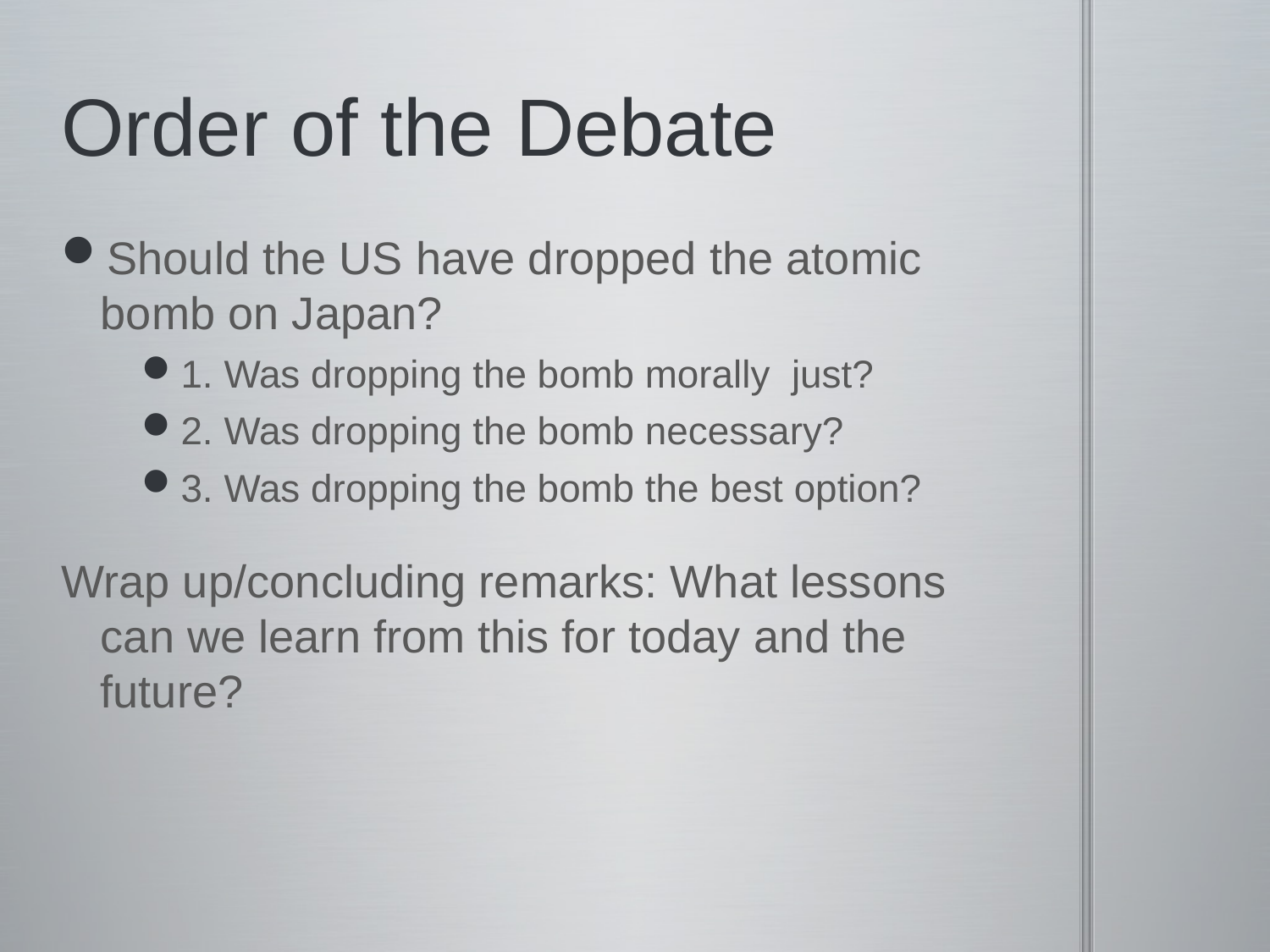

# Order of the Debate
Should the US have dropped the atomic bomb on Japan?
1. Was dropping the bomb morally  just?
2. Was dropping the bomb necessary?
3. Was dropping the bomb the best option?
Wrap up/concluding remarks: What lessons can we learn from this for today and the future?